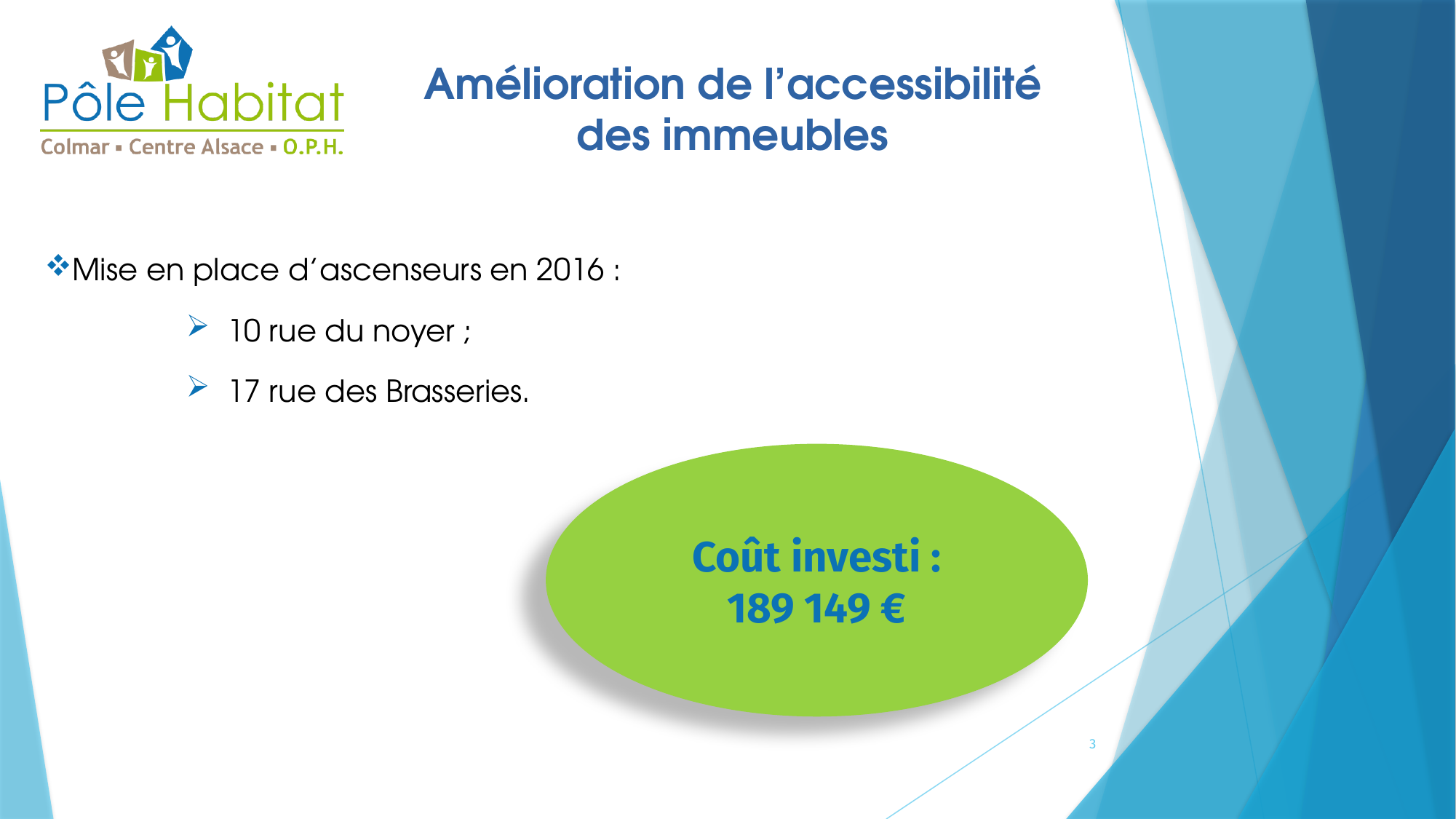

Amélioration de l’accessibilité des immeubles
Mise en place d’ascenseurs en 2016 :
10 rue du noyer ;
17 rue des Brasseries.

Coût investi :
189 149 €
3